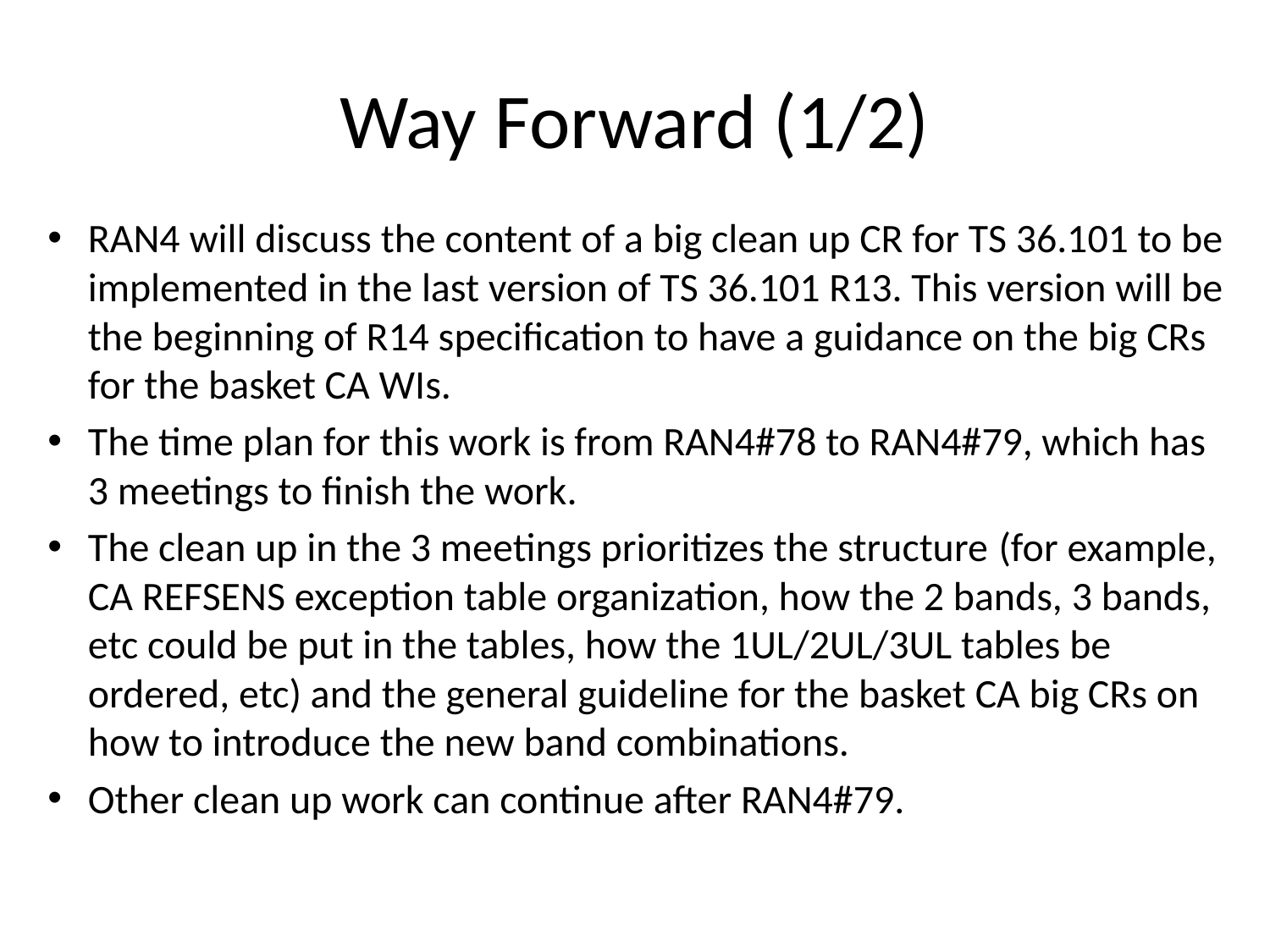

# Way Forward (1/2)
RAN4 will discuss the content of a big clean up CR for TS 36.101 to be implemented in the last version of TS 36.101 R13. This version will be the beginning of R14 specification to have a guidance on the big CRs for the basket CA WIs.
The time plan for this work is from RAN4#78 to RAN4#79, which has 3 meetings to finish the work.
The clean up in the 3 meetings prioritizes the structure (for example, CA REFSENS exception table organization, how the 2 bands, 3 bands, etc could be put in the tables, how the 1UL/2UL/3UL tables be ordered, etc) and the general guideline for the basket CA big CRs on how to introduce the new band combinations.
Other clean up work can continue after RAN4#79.